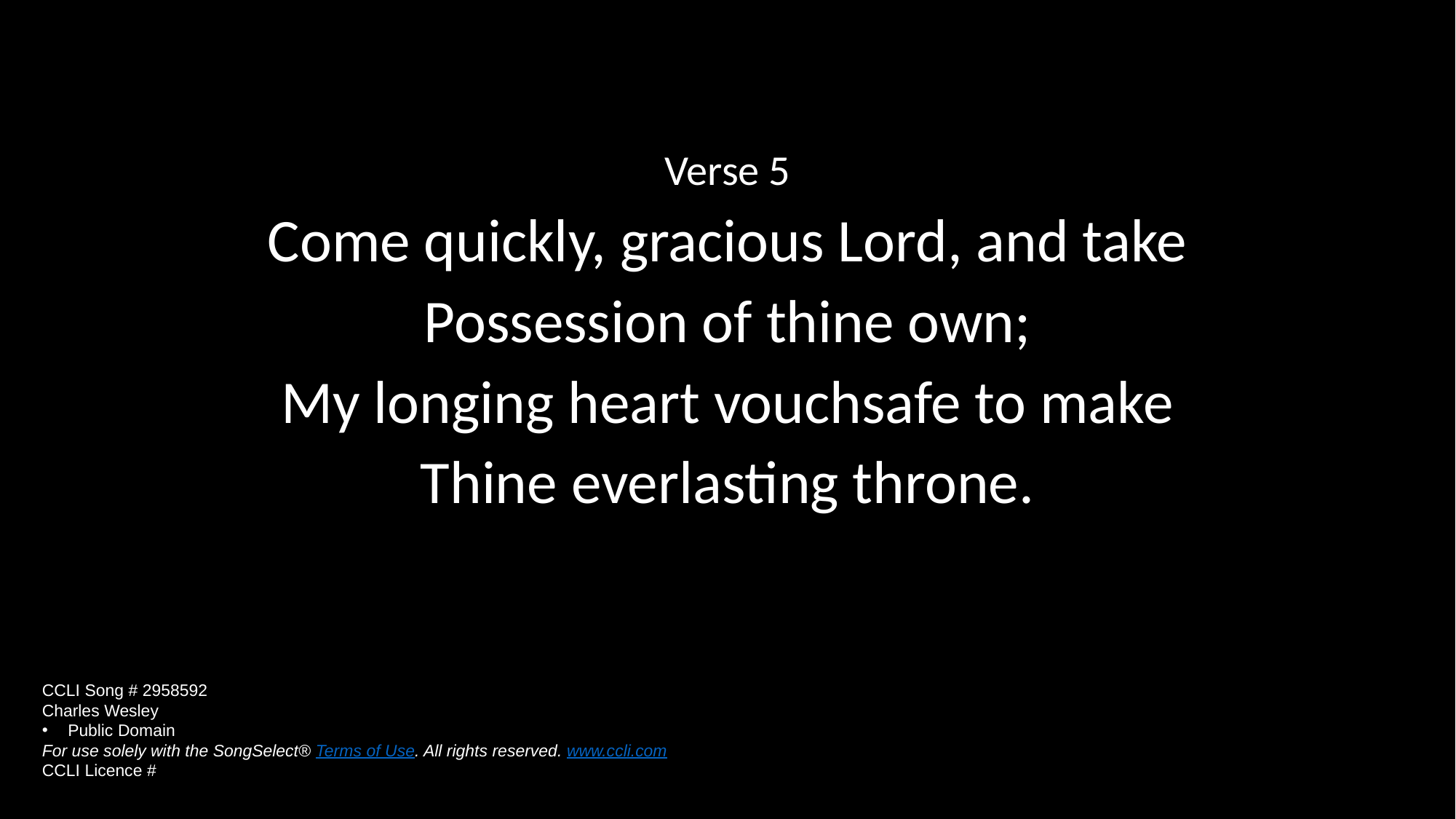

Verse 5
Come quickly, gracious Lord, and take
Possession of thine own;
My longing heart vouchsafe to make
Thine everlasting throne.
CCLI Song # 2958592
Charles Wesley
Public Domain
For use solely with the SongSelect® Terms of Use. All rights reserved. www.ccli.com
CCLI Licence #